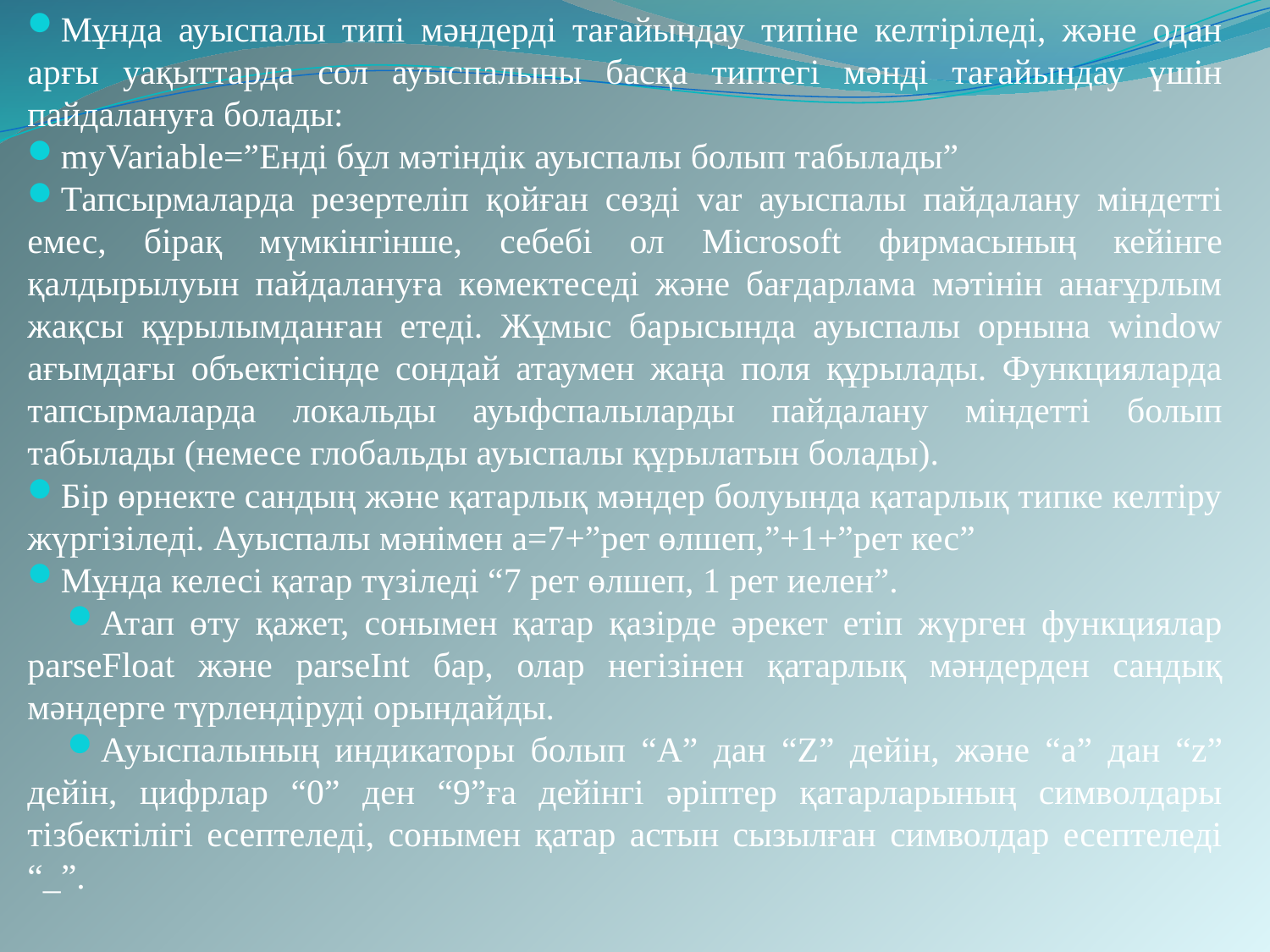

Мұнда ауыспалы типі мәндерді тағайындау типіне келтіріледі, және одан арғы уақыттарда сол ауыспалыны басқа типтегі мәнді тағайындау үшін пайдалануға болады:
myVariable=”Енді бұл мәтіндік ауыспалы болып табылады”
Тапсырмаларда резертеліп қойған сөзді var ауыспалы пайдалану міндетті емес, бірақ мүмкінгінше, себебі ол Microsoft фирмасының кейінге қалдырылуын пайдалануға көмектеседі және бағдарлама мәтінін анағұрлым жақсы құрылымданған етеді. Жұмыс барысында ауыспалы орнына window ағымдағы объектісінде сондай атаумен жаңа поля құрылады. Функцияларда тапсырмаларда локальды ауыфспалыларды пайдалану міндетті болып табылады (немесе глобальды ауыспалы құрылатын болады).
Бір өрнекте сандың және қатарлық мәндер болуында қатарлық типке келтіру жүргізіледі. Ауыспалы мәнімен a=7+”рет өлшеп,”+1+”рет кес”
Мұнда келесі қатар түзіледі “7 рет өлшеп, 1 рет иелен”.
Атап өту қажет, сонымен қатар қазірде әрекет етіп жүрген функциялар parseFloat және parseInt бар, олар негізінен қатарлық мәндерден сандық мәндерге түрлендіруді орындайды.
Ауыспалының индикаторы болып “A” дан “Z” дейін, және “a” дан “z” дейін, цифрлар “0” ден “9”ға дейінгі әріптер қатарларының символдары тізбектілігі есептеледі, сонымен қатар астын сызылған символдар есептеледі “_”.